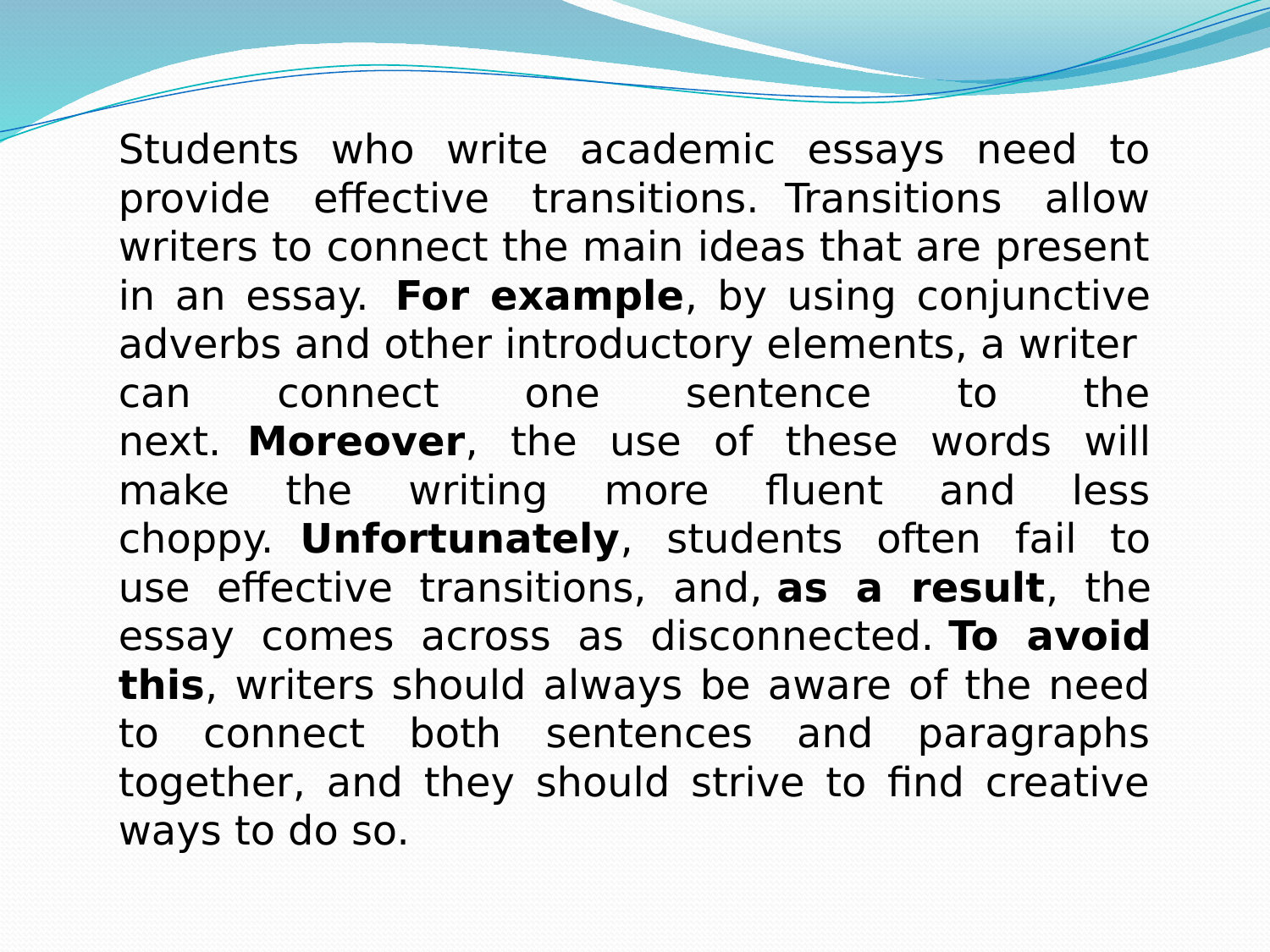

Students who write academic essays need to provide effective transitions.  Transitions allow writers to connect the main ideas that are present in an essay.  For example, by using conjunctive adverbs and other introductory elements, a writer  can connect one sentence to the next.  Moreover, the use of these words will make the writing more fluent and less choppy.  Unfortunately, students often fail to use effective transitions, and, as a result, the essay comes across as disconnected. To avoid this, writers should always be aware of the need to connect both sentences and paragraphs together, and they should strive to find creative ways to do so.